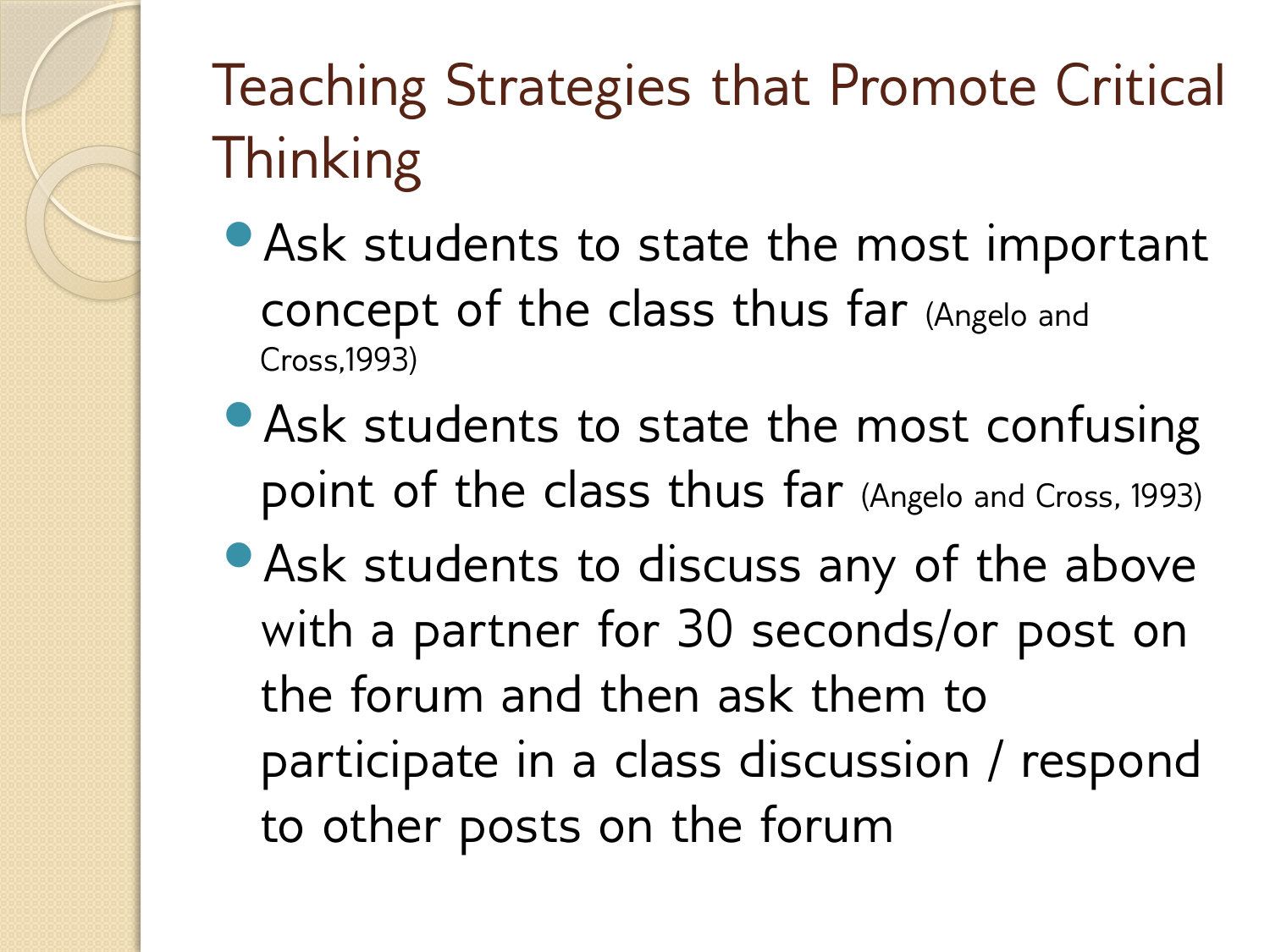

# Teaching Strategies that Promote Critical Thinking
Ask students to state the most important concept of the class thus far (Angelo and Cross,1993)
Ask students to state the most confusing point of the class thus far (Angelo and Cross, 1993)
Ask students to discuss any of the above with a partner for 30 seconds/or post on the forum and then ask them to participate in a class discussion / respond to other posts on the forum